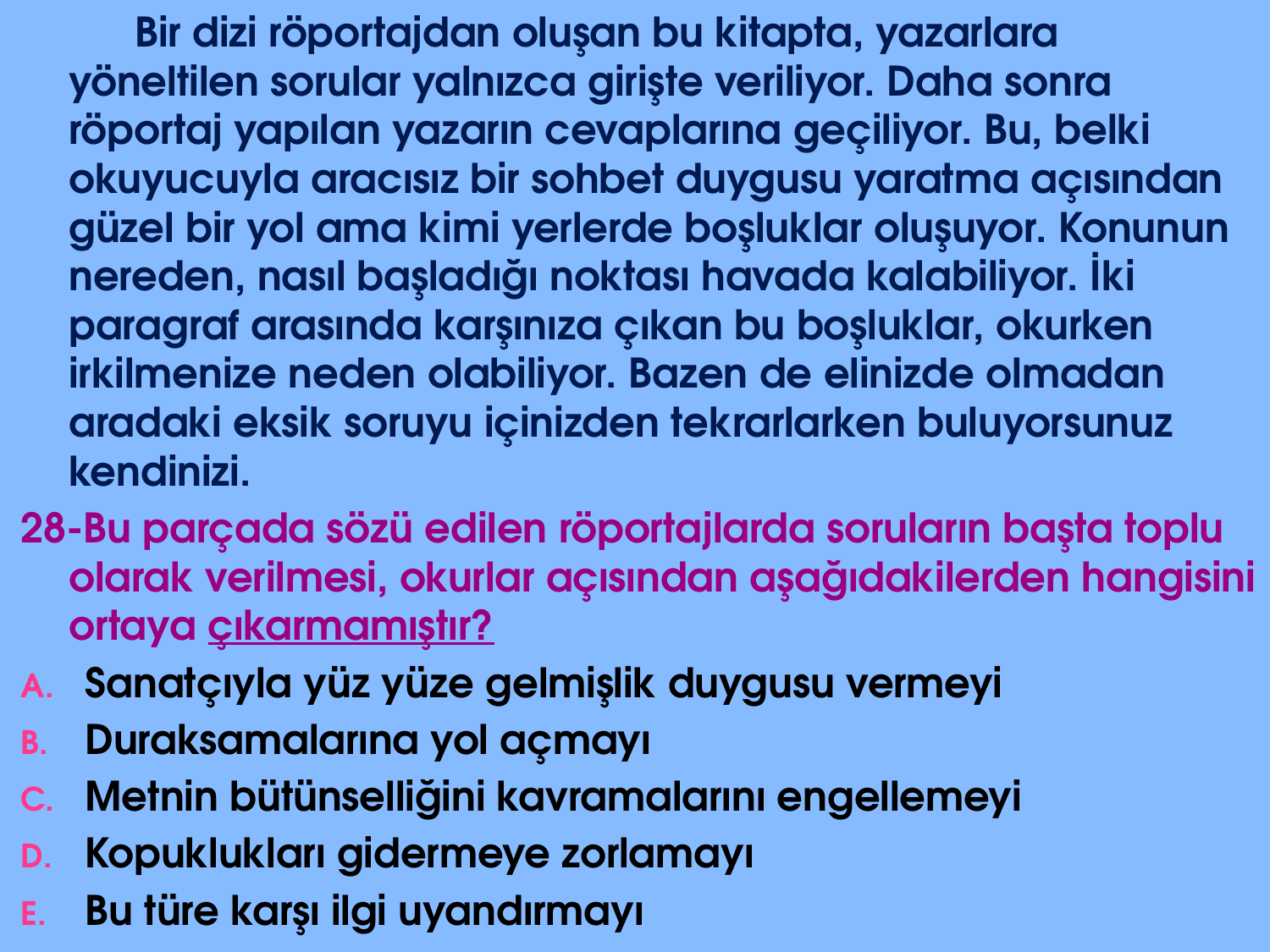

Bir dizi röportajdan oluşan bu kitapta, yazarlara yöneltilen sorular yalnızca girişte veriliyor. Daha sonra röportaj yapılan yazarın cevaplarına geçiliyor. Bu, belki okuyucuyla aracısız bir sohbet duygusu yaratma açısından güzel bir yol ama kimi yerlerde boşluklar oluşuyor. Konunun nereden, nasıl başladığı noktası havada kalabiliyor. İki paragraf arasında karşınıza çıkan bu boşluklar, okurken irkilmenize neden olabiliyor. Bazen de elinizde olmadan aradaki eksik soruyu içinizden tekrarlarken buluyorsunuz kendinizi.
28-Bu parçada sözü edilen röportajlarda soruların başta toplu olarak verilmesi, okurlar açısından aşağıdakilerden hangisini ortaya çıkarmamıştır?
Sanatçıyla yüz yüze gelmişlik duygusu vermeyi
Duraksamalarına yol açmayı
Metnin bütünselliğini kavramalarını engellemeyi
Kopuklukları gidermeye zorlamayı
Bu türe karşı ilgi uyandırmayı